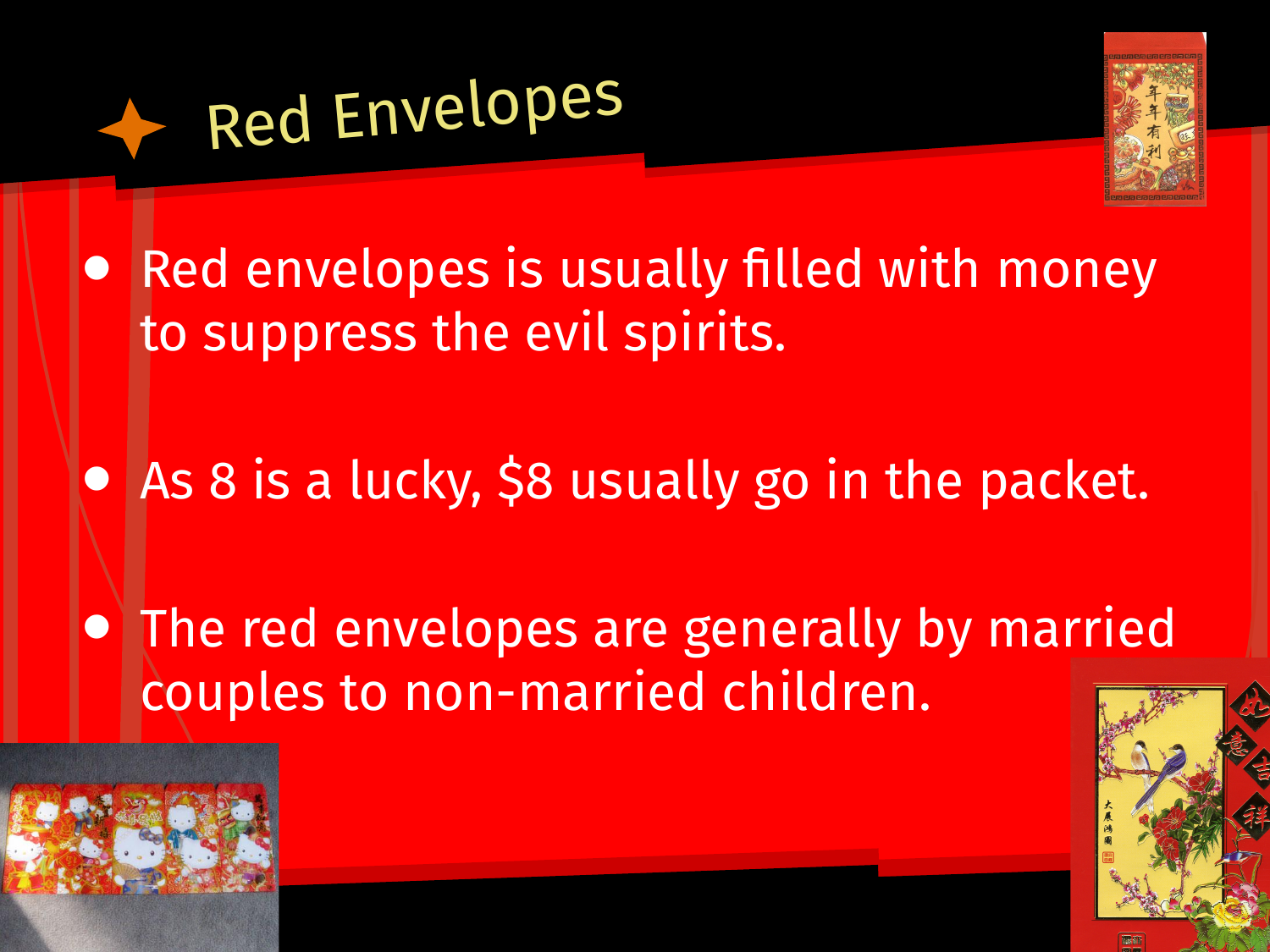

# Red Envelopes

Red envelopes is usually filled with money to suppress the evil spirits.

As 8 is a lucky, $8 usually go in the packet.

The red envelopes are generally by married couples to non-married children.